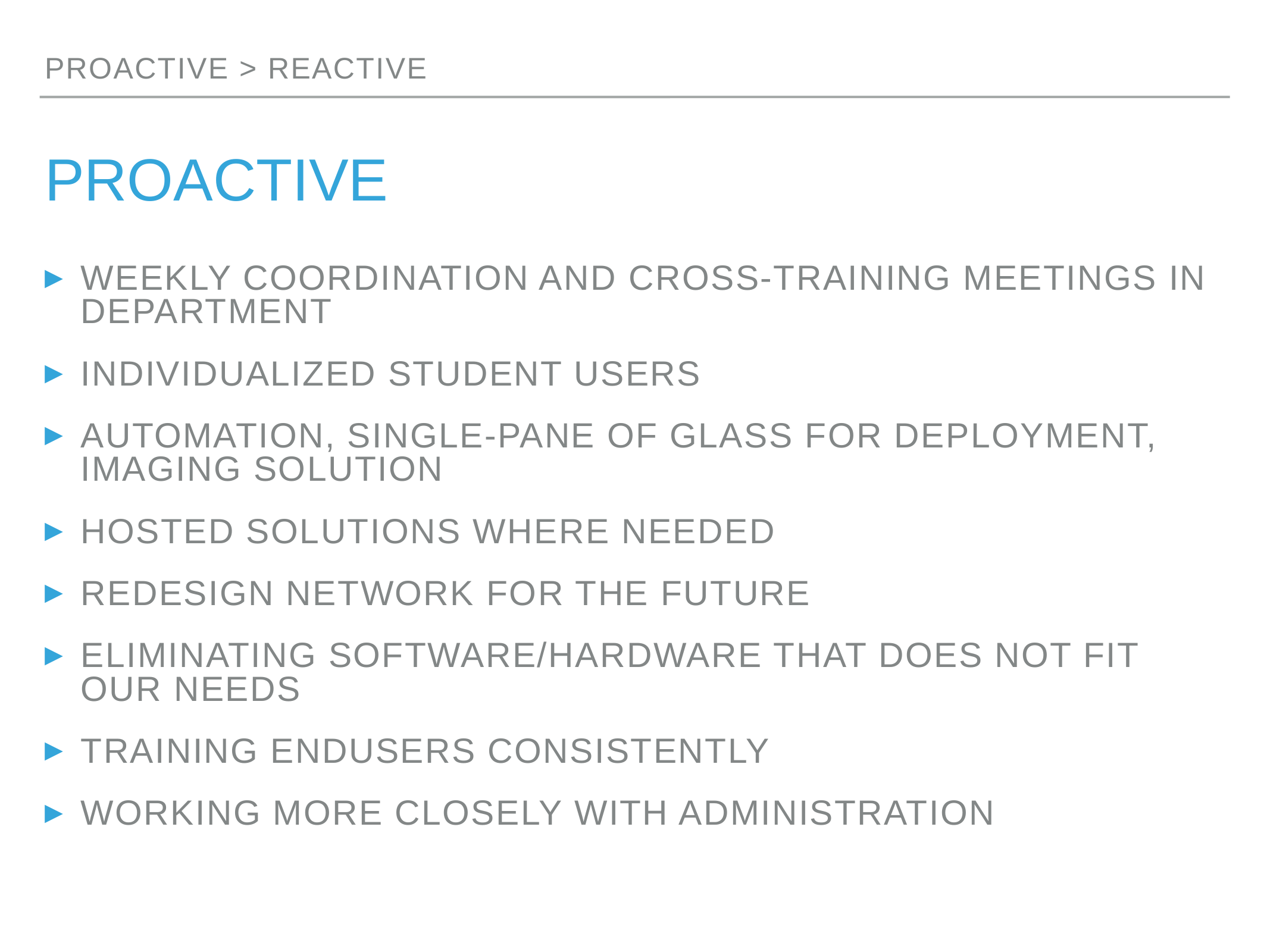

Proactive > Reactive
# Proactive
Weekly coordination and cross-training meetings in department
Individualized student users
Automation, Single-pane of glass for deployment, Imaging solution
Hosted solutions where needed
Redesign network for the future
Eliminating software/hardware that does not fit our needs
Training endusers consistently
Working more closely with Administration